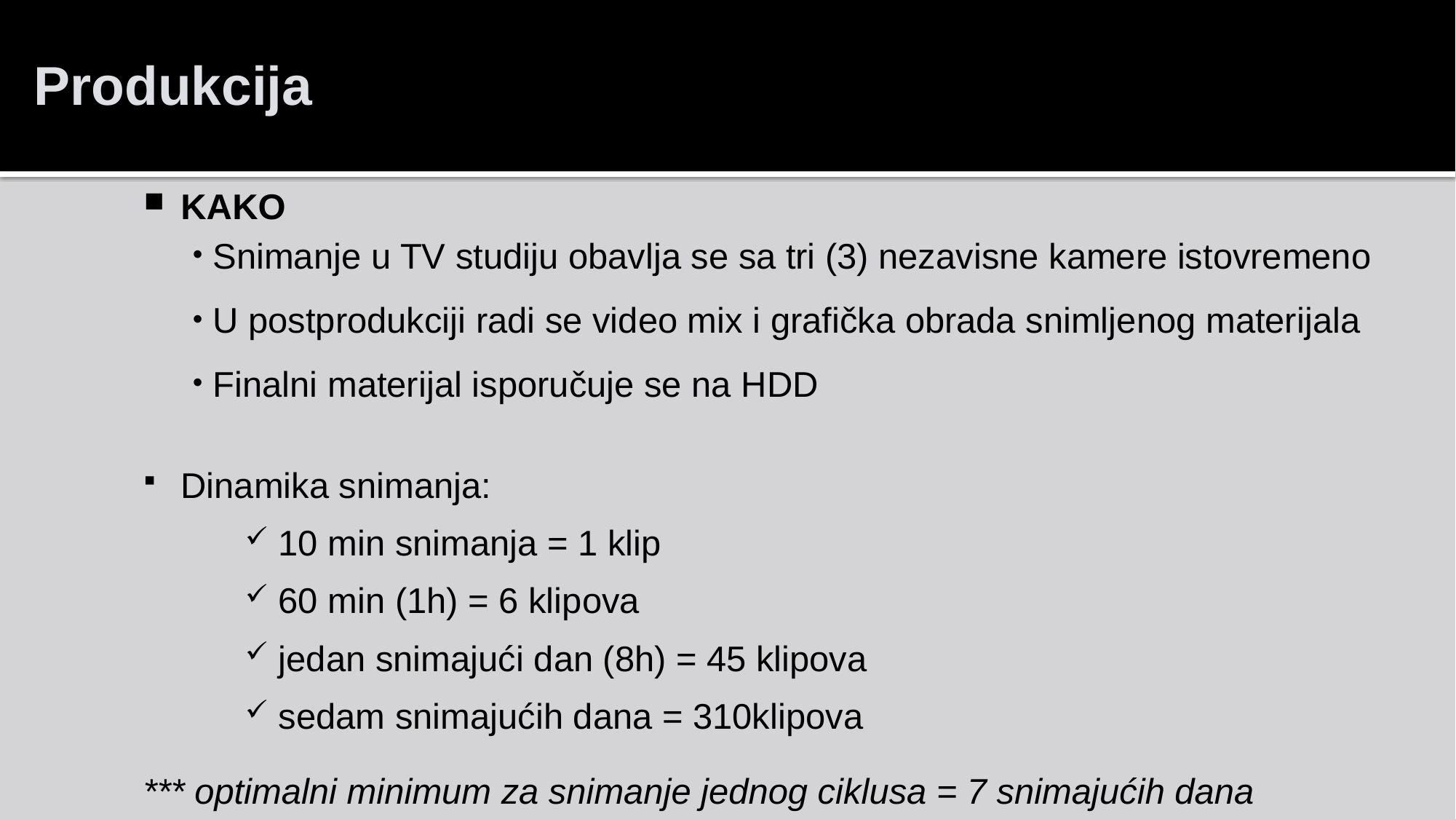

Produkcija
KAKO
Snimanje u TV studiju obavlja se sa tri (3) nezavisne kamere istovremeno
U postprodukciji radi se video mix i grafička obrada snimljenog materijala
Finalni materijal isporučuje se na HDD

Dinamika snimanja:
10 min snimanja = 1 klip
60 min (1h) = 6 klipova
jedan snimajući dan (8h) = 45 klipova
sedam snimajućih dana = 310klipova

*** optimalni minimum za snimanje jednog ciklusa = 7 snimajućih dana